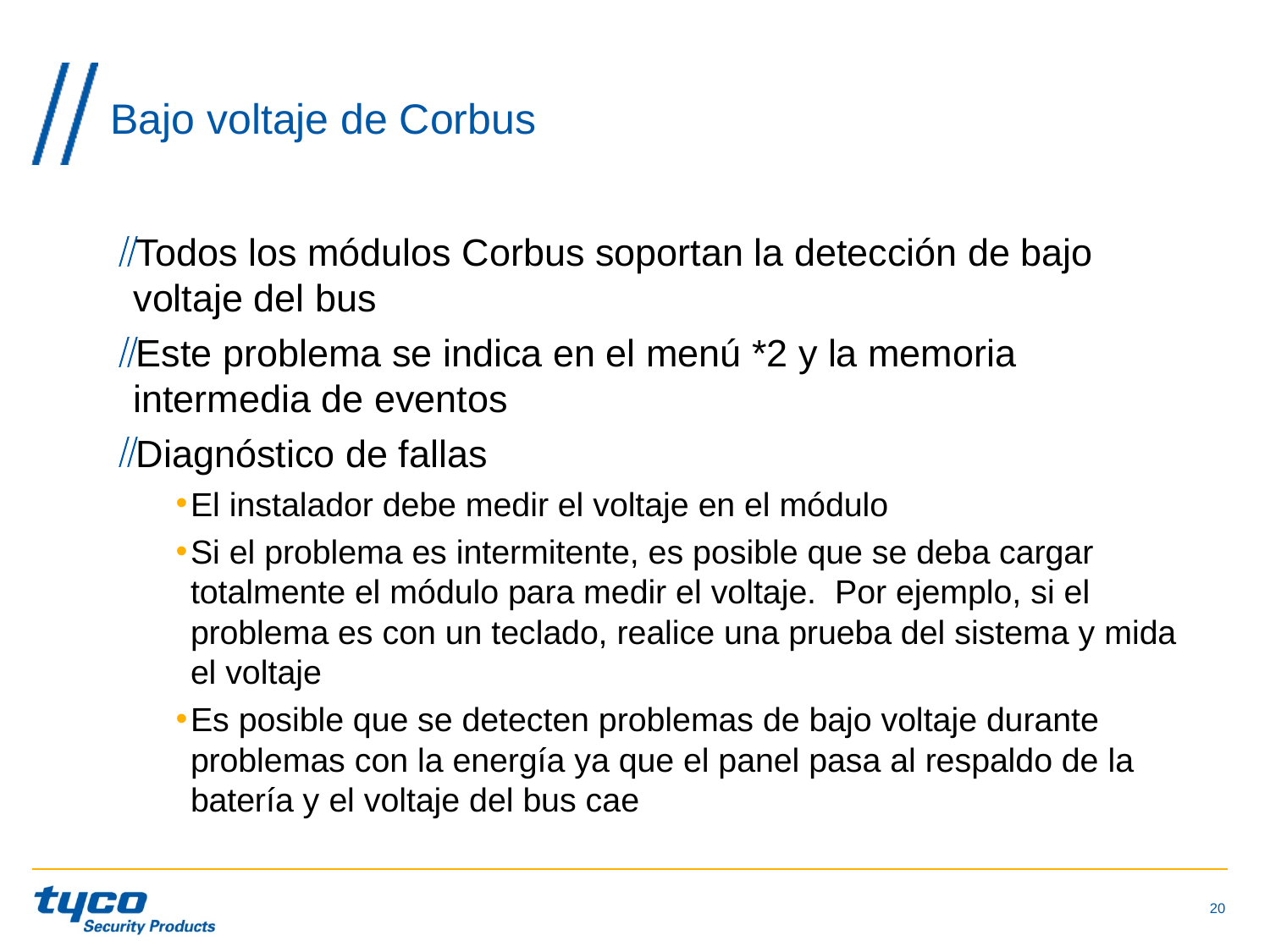

# Bajo voltaje de Corbus
Todos los módulos Corbus soportan la detección de bajo voltaje del bus
Este problema se indica en el menú *2 y la memoria intermedia de eventos
Diagnóstico de fallas
El instalador debe medir el voltaje en el módulo
Si el problema es intermitente, es posible que se deba cargar totalmente el módulo para medir el voltaje.  Por ejemplo, si el problema es con un teclado, realice una prueba del sistema y mida el voltaje
Es posible que se detecten problemas de bajo voltaje durante problemas con la energía ya que el panel pasa al respaldo de la batería y el voltaje del bus cae

20